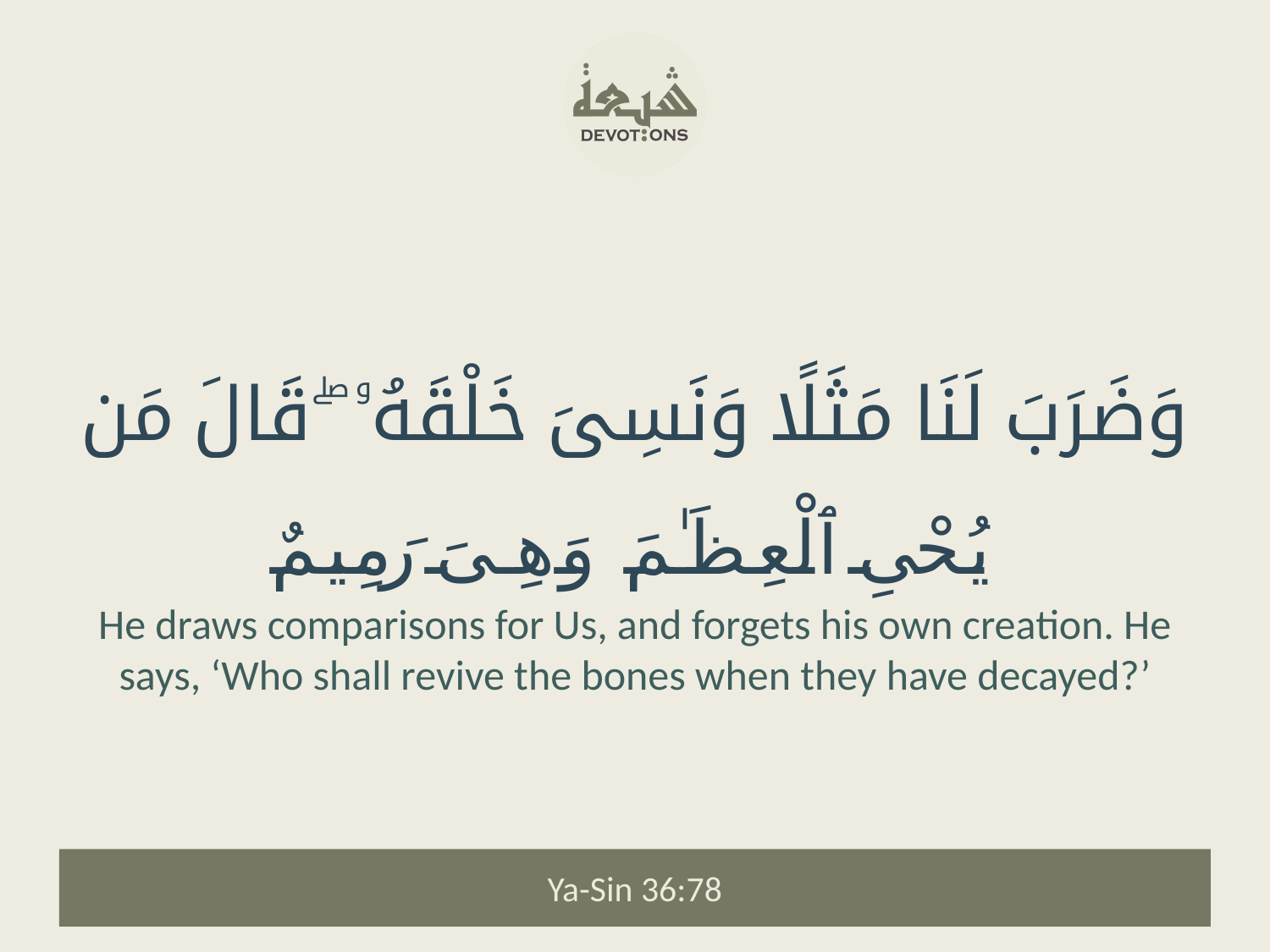

وَضَرَبَ لَنَا مَثَلًا وَنَسِىَ خَلْقَهُۥ ۖ قَالَ مَن يُحْىِ ٱلْعِظَـٰمَ وَهِىَ رَمِيمٌ
He draws comparisons for Us, and forgets his own creation. He says, ‘Who shall revive the bones when they have decayed?’
Ya-Sin 36:78